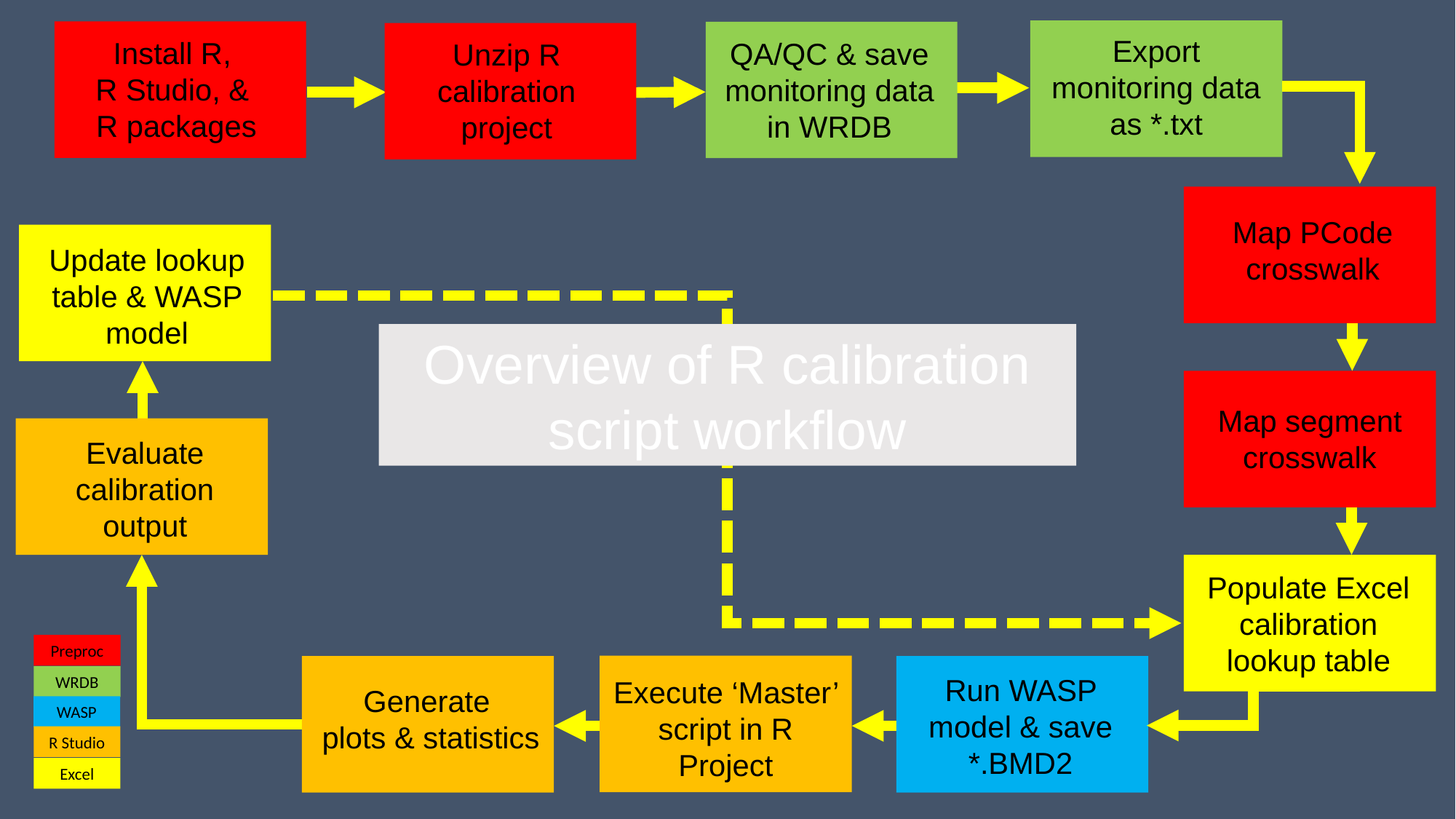

Export monitoring data as *.txt

Install R,
R Studio, &
R packages

QA/QC & save monitoring data in WRDB

Unzip R calibration project

Map PCode crosswalk

Update lookup table & WASP model
Overview of R calibration script workflow

Map segment crosswalk

Evaluate calibration output

Populate Excel calibration lookup table
Preproc
WRDB
WASP
R Studio
Excel

Execute ‘Master’ script in R Project

Generate
plots & statistics

Run WASP model & save *.BMD2